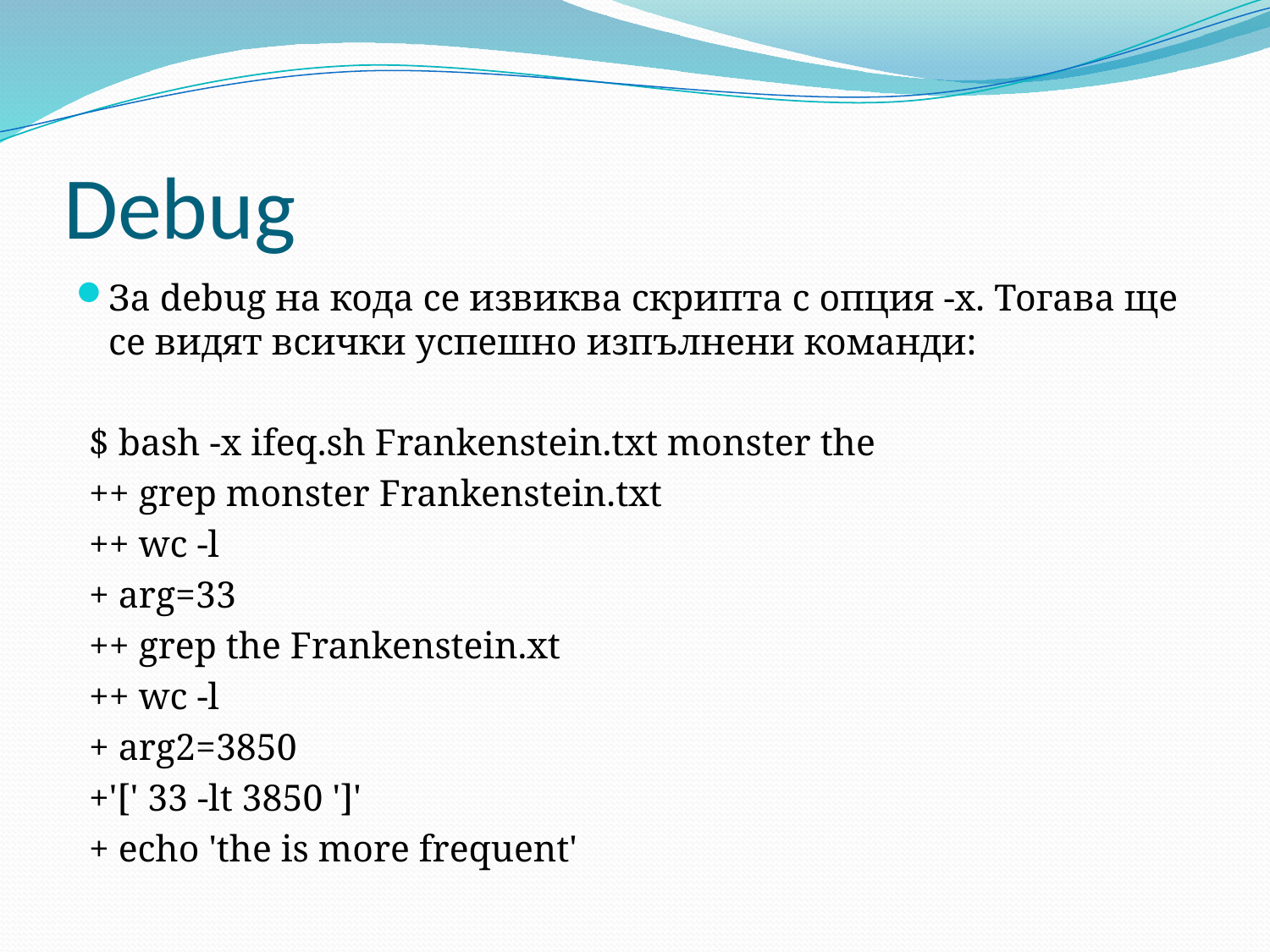

# Debug
За debug на кода се извиква скрипта с опция -x. Тогава ще се видят всички успешно изпълнени команди:

$ bash -x ifeq.sh Frankenstein.txt monster the
++ grep monster Frankenstein.txt
++ wc -l
+ arg=33
++ grep the Frankenstein.xt
++ wc -l
+ arg2=3850
+'[' 33 -lt 3850 ']'
+ echo 'the is more frequent'